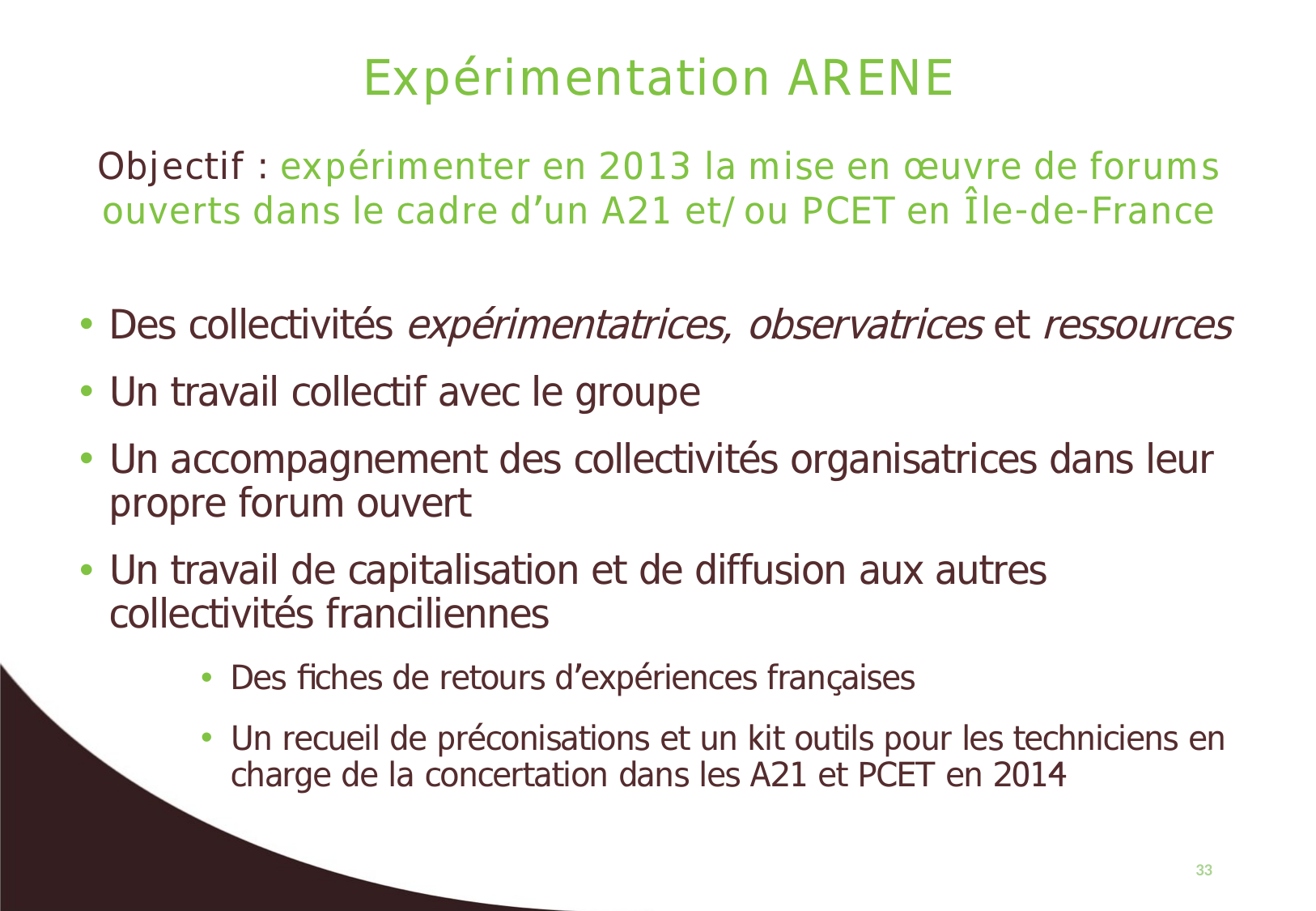

# Expérimentation ARENE
Objectif : expérimenter en 2013 la mise en œuvre de forums ouverts dans le cadre d’un A21 et/ou PCET en Île-de-France

Des collectivités expérimentatrices, observatrices et ressources
Un travail collectif avec le groupe
Un accompagnement des collectivités organisatrices dans leur propre forum ouvert
Un travail de capitalisation et de diffusion aux autres collectivités franciliennes
Des fiches de retours d’expériences françaises
Un recueil de préconisations et un kit outils pour les techniciens en charge de la concertation dans les A21 et PCET en 2014

33